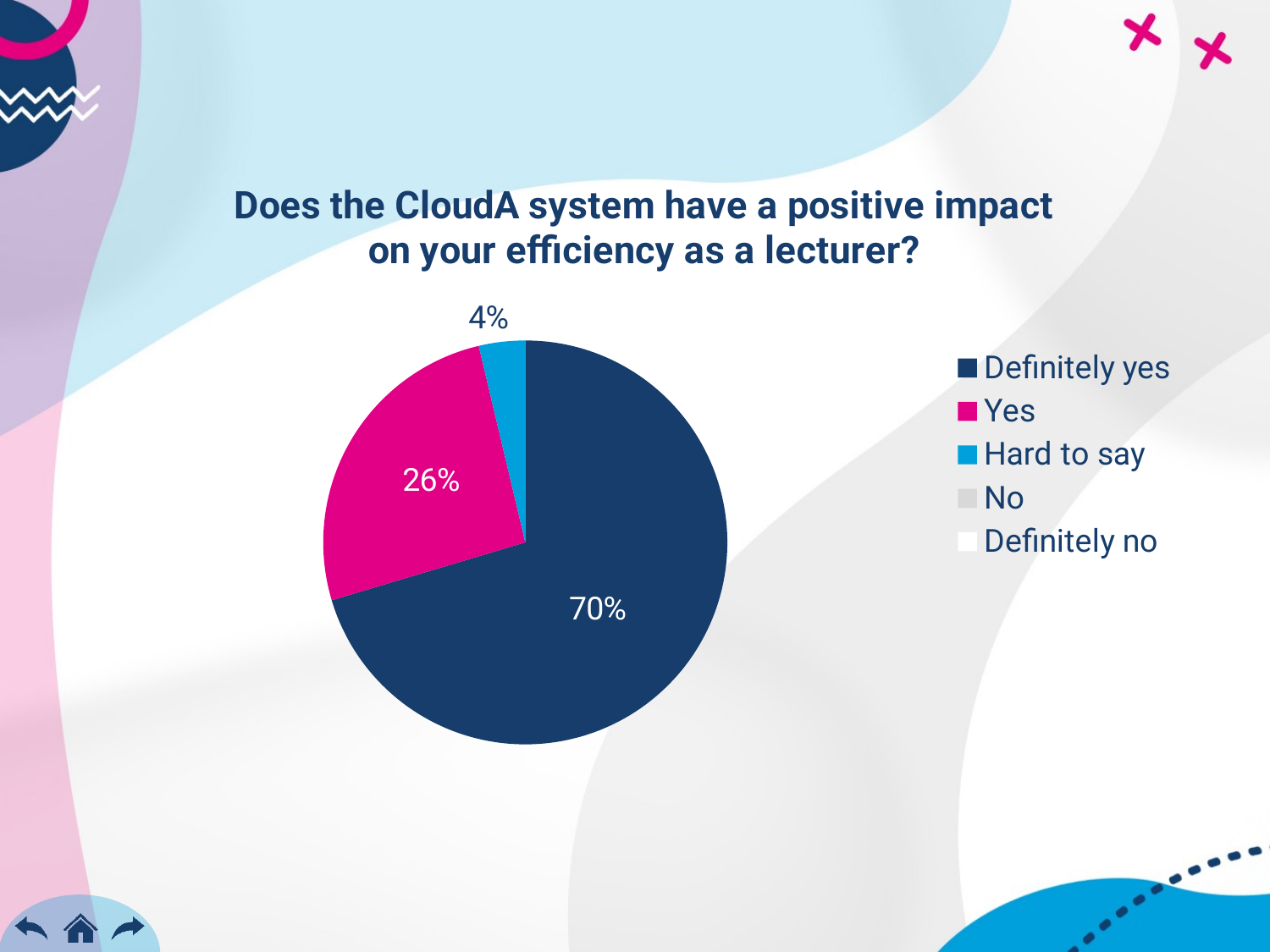

### Chart:

| Category | Does the CloudA system have a positive impact on your efficiency as a lecturer? |
|---|---|
| Definitely yes | 19.0 |
| Yes | 7.0 |
| Hard to say | 1.0 |
| No | 0.0 |
| Definitely no | 0.0 |